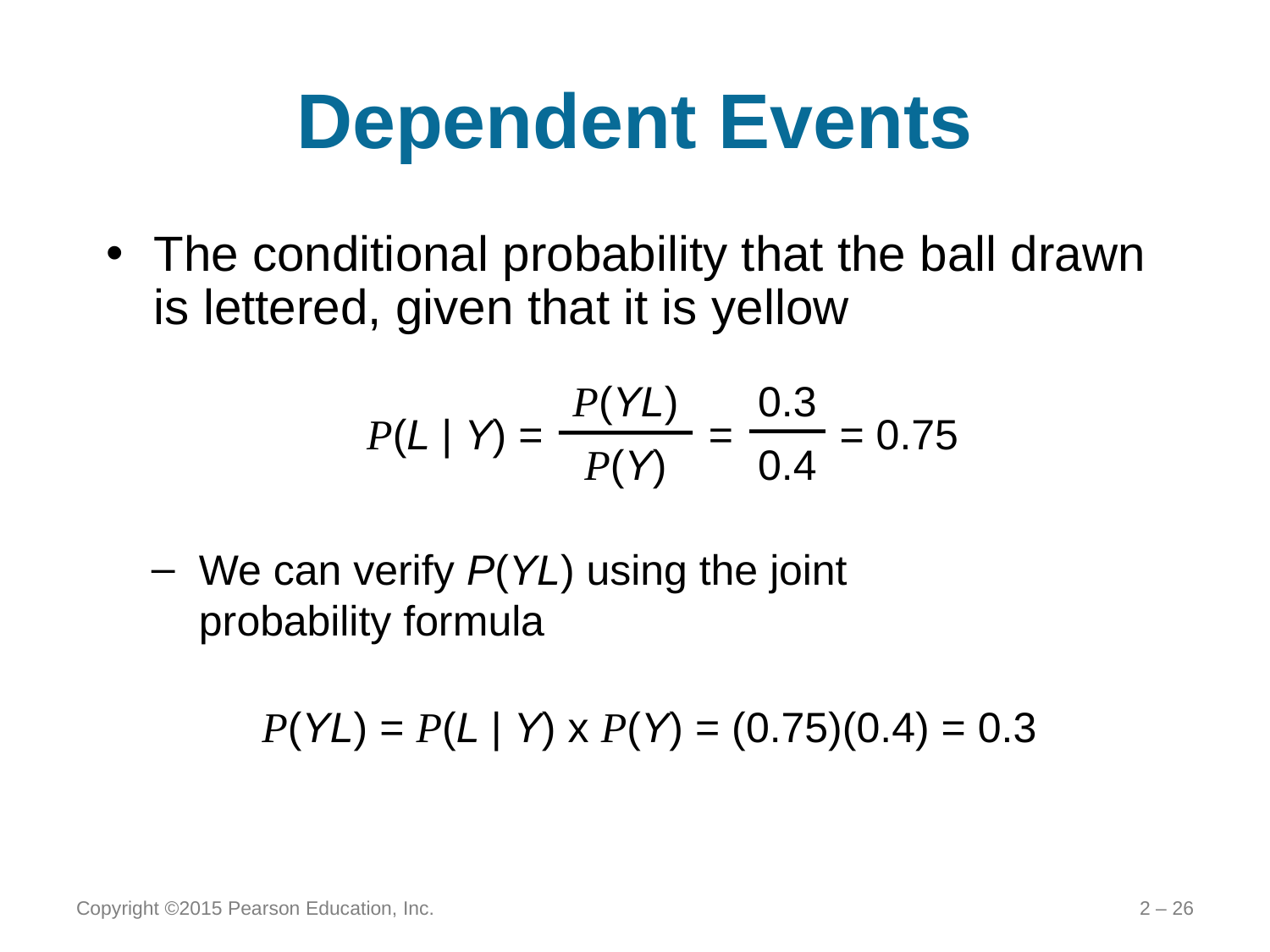

# Dependent Events
The conditional probability that the ball drawn is lettered, given that it is yellow
P(YL)
P(Y)
0.3
0.4
P(L | Y) =              =         = 0.75

We can verify P(YL) using the joint probability formula
P(YL) = P(L | Y) x P(Y) = (0.75)(0.4) = 0.3
Copyright ©2015 Pearson Education, Inc.
2 – 26